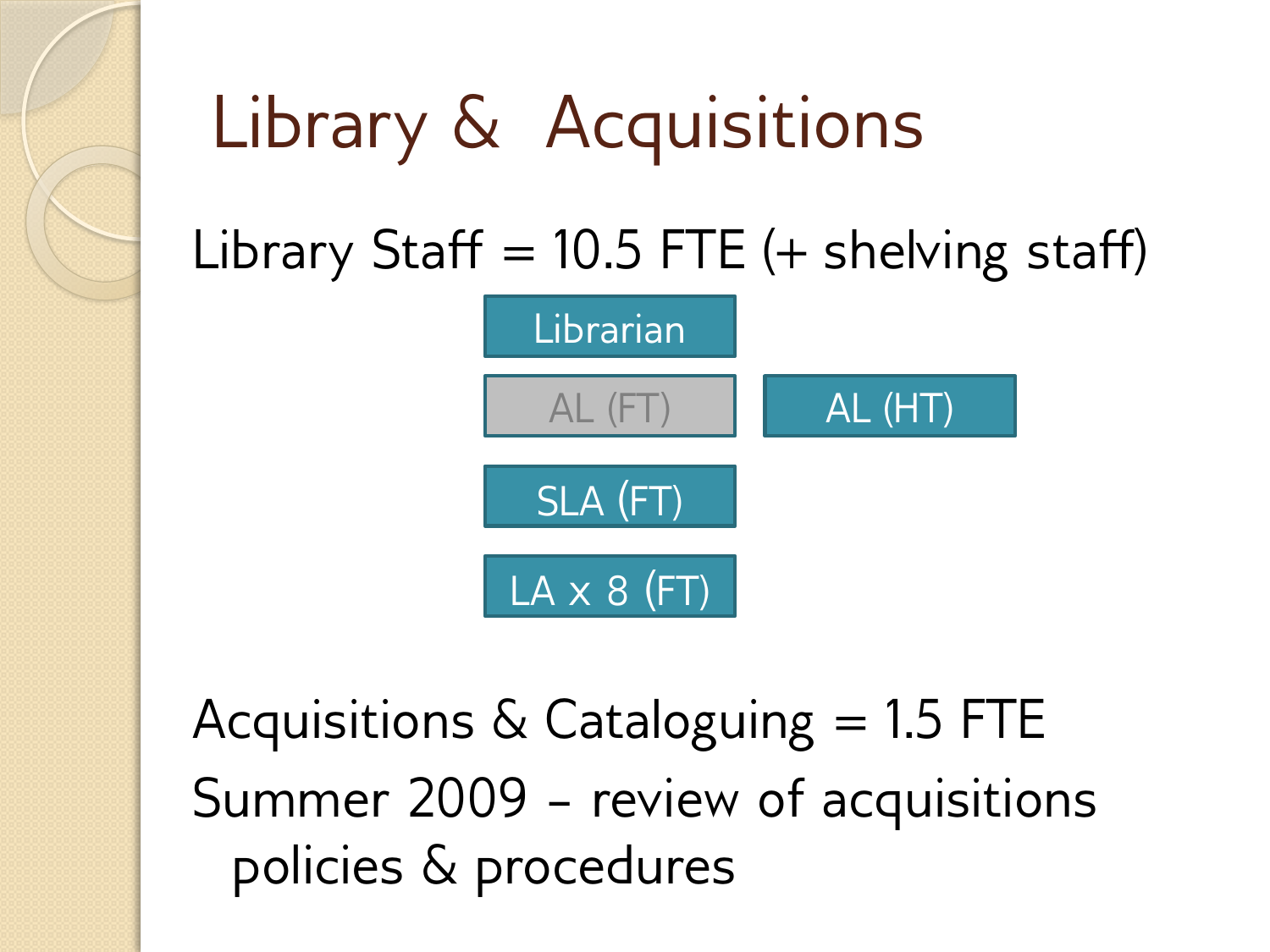

# Library &  Acquisitions
Library Staff = 10.5 FTE (+ shelving staff)

Acquisitions & Cataloguing = 1.5 FTE
Summer 2009 – review of acquisitions policies & procedures
Librarian
AL (FT)
AL (HT)
SLA (FT)
LA x 8 (FT)